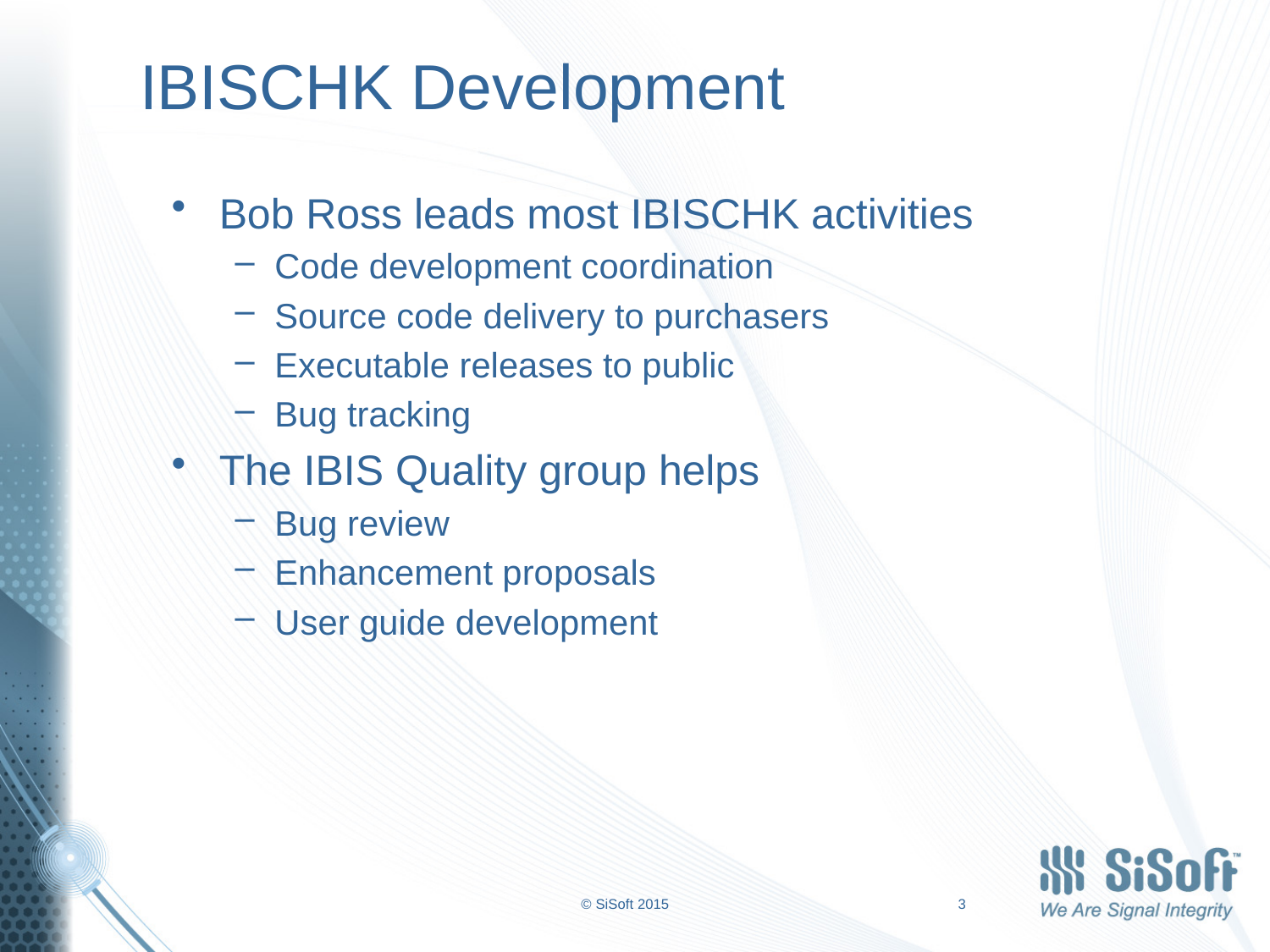

# IBISCHK Development
Bob Ross leads most IBISCHK activities
Code development coordination
Source code delivery to purchasers
Executable releases to public
Bug tracking
The IBIS Quality group helps
Bug review
Enhancement proposals
User guide development